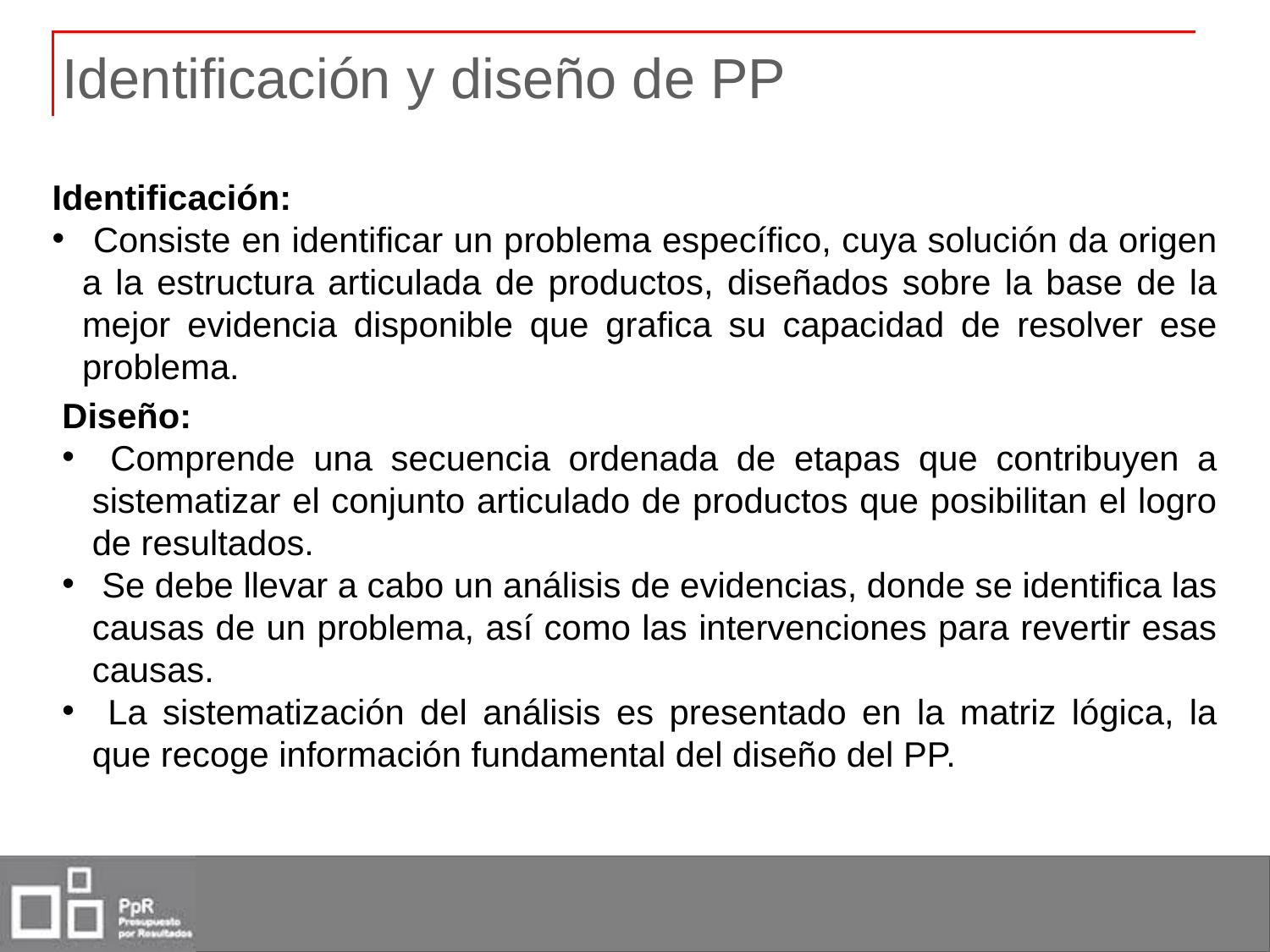

# Identificación y diseño de PP
Identificación:
 Consiste en identificar un problema específico, cuya solución da origen a la estructura articulada de productos, diseñados sobre la base de la mejor evidencia disponible que grafica su capacidad de resolver ese problema.
Diseño:
 Comprende una secuencia ordenada de etapas que contribuyen a sistematizar el conjunto articulado de productos que posibilitan el logro de resultados.
 Se debe llevar a cabo un análisis de evidencias, donde se identifica las causas de un problema, así como las intervenciones para revertir esas causas.
 La sistematización del análisis es presentado en la matriz lógica, la que recoge información fundamental del diseño del PP.